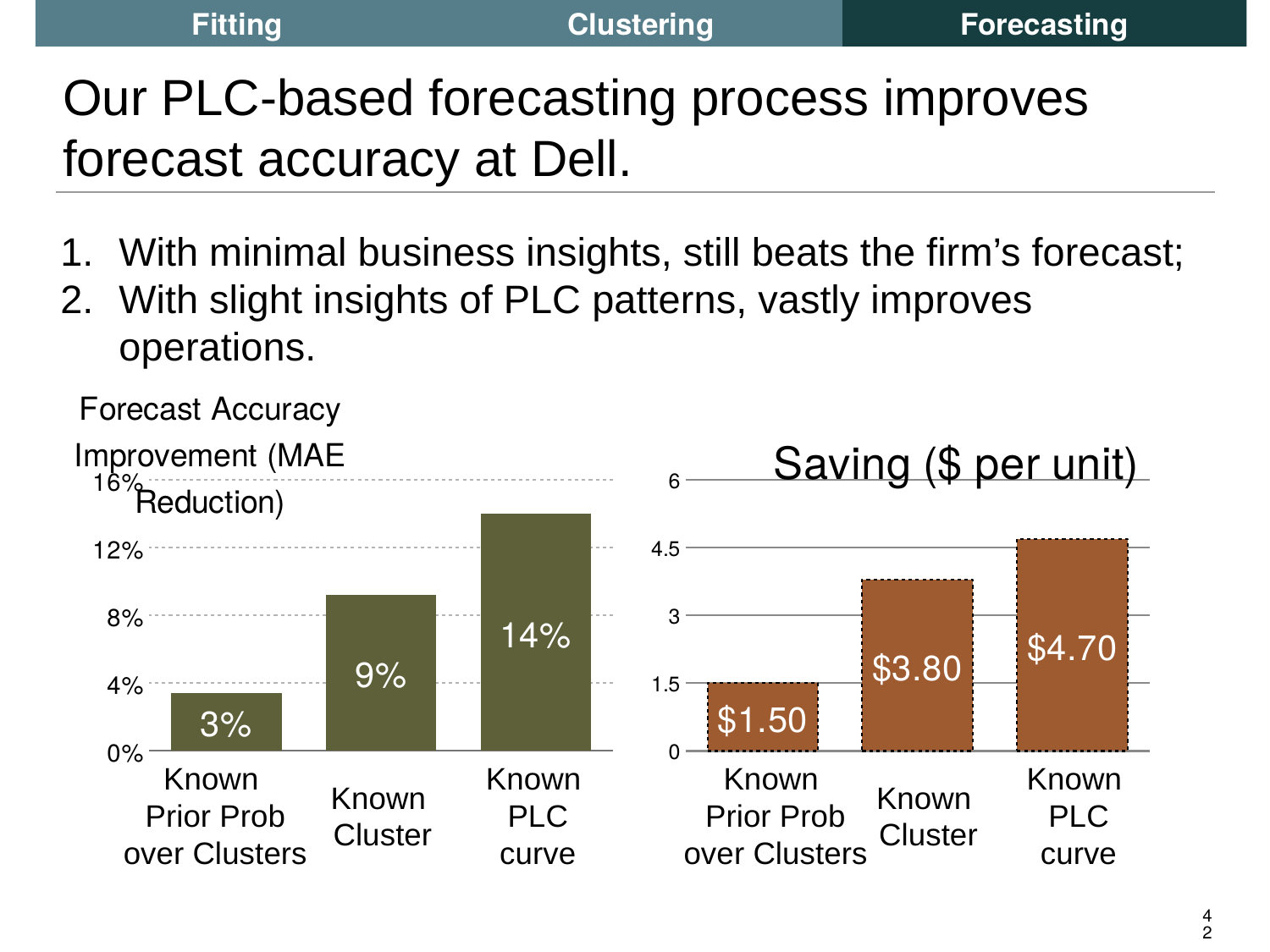

Fitting
Clustering
Forecasting
# Our PLC-based forecasting process improves forecast accuracy at Dell.
With minimal business insights, still beats the firm’s forecast;
With slight insights of PLC patterns, vastly improves operations.

### Chart: Forecast Accuracy Improvement (MAE Reduction)

| Category | Forecast Accuracy |
|---|---|
| Known Prob | 0.034 |
| Known Cluster | 0.092 |
| Known PLC | 0.14 |

### Chart: Saving ($ per unit)

| Category | Saving ($) |
|---|---|
| Known Prob | 1.5 |
| Known Cluster | 3.8 |
| Known PLC | 4.7 |
Known
Prior Prob
over Clusters
Known
PLC
curve
Known
Prior Prob
over Clusters
Known
PLC
curve
Known
Cluster
Known
Cluster
42